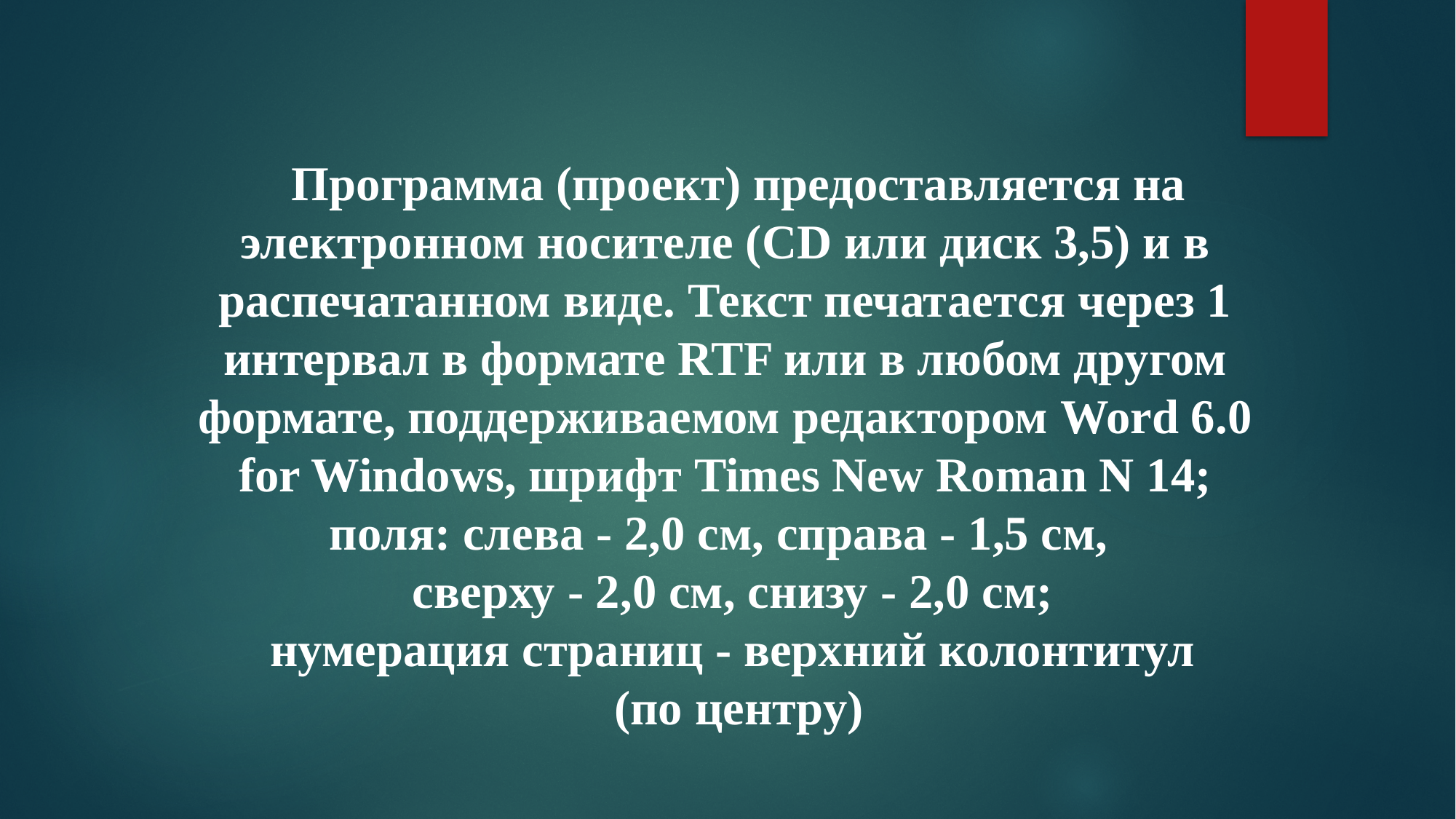

Программа (проект) предоставляется на электронном носителе (CD или диск 3,5) и в распечатанном виде. Текст печатается через 1 интервал в формате RTF или в любом другом формате, поддерживаемом редактором Word 6.0 for Windows, шрифт Times New Roman N 14; поля: слева - 2,0 см, справа - 1,5 см,
сверху - 2,0 см, снизу - 2,0 см;
нумерация страниц - верхний колонтитул
(по центру)